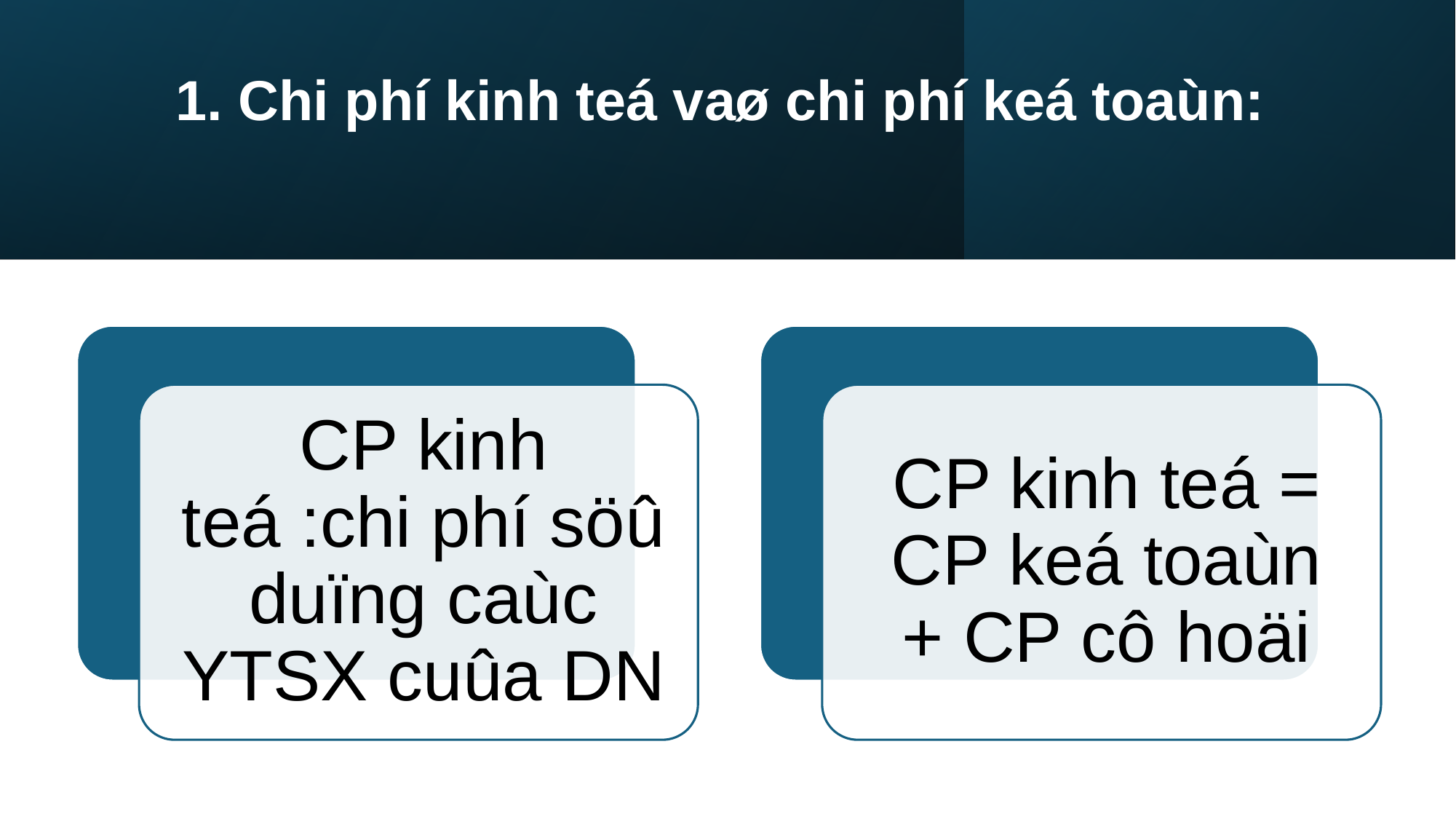

# 1. Chi phí kinh teá vaø chi phí keá toaùn:
CP kinh teá :chi phí söû duïng caùc YTSX cuûa DN
CP kinh teá = CP keá toaùn + CP cô hoäi